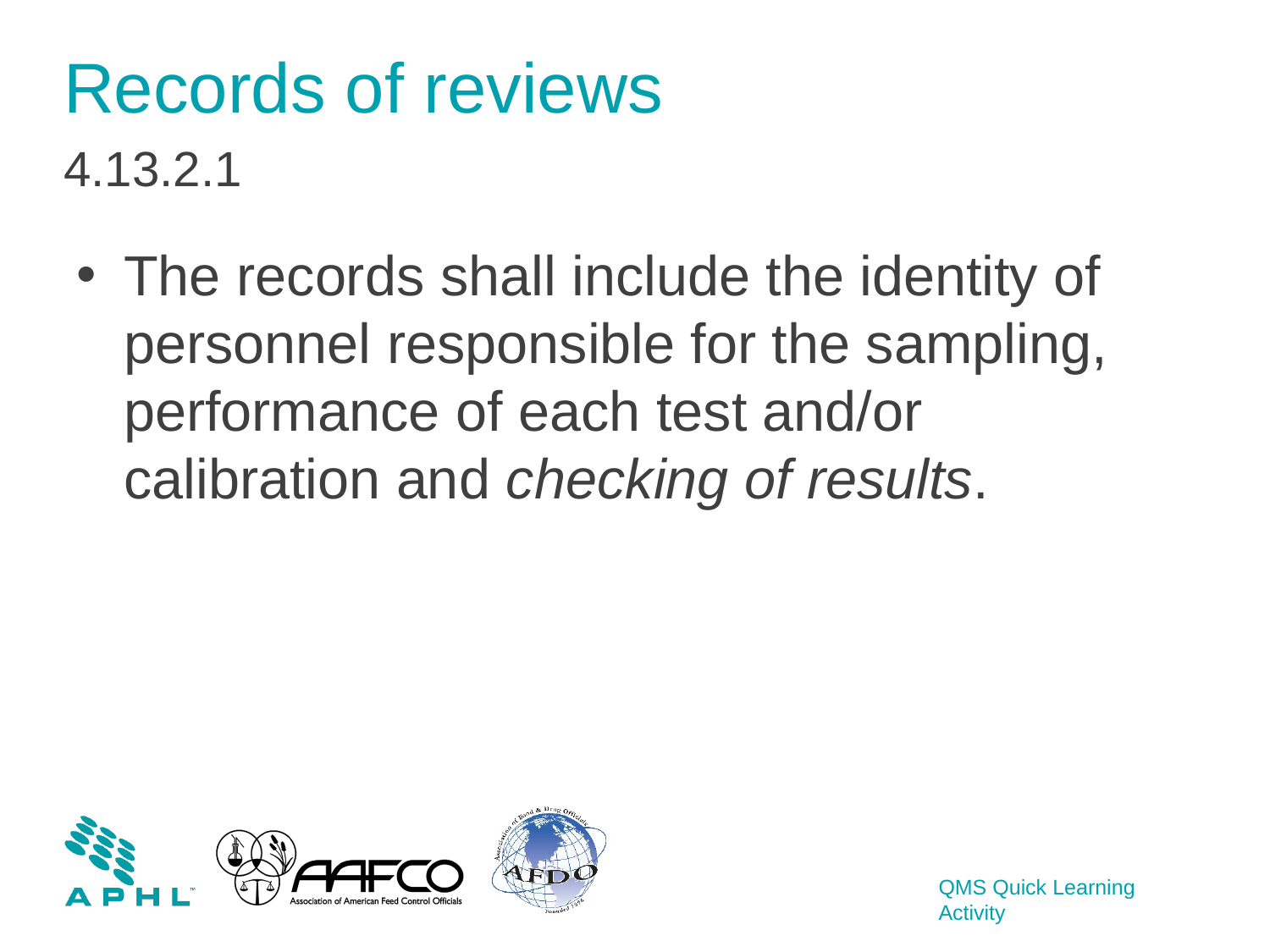

# Records of reviews
4.13.2.1
The records shall include the identity of personnel responsible for the sampling, performance of each test and/or calibration and checking of results.